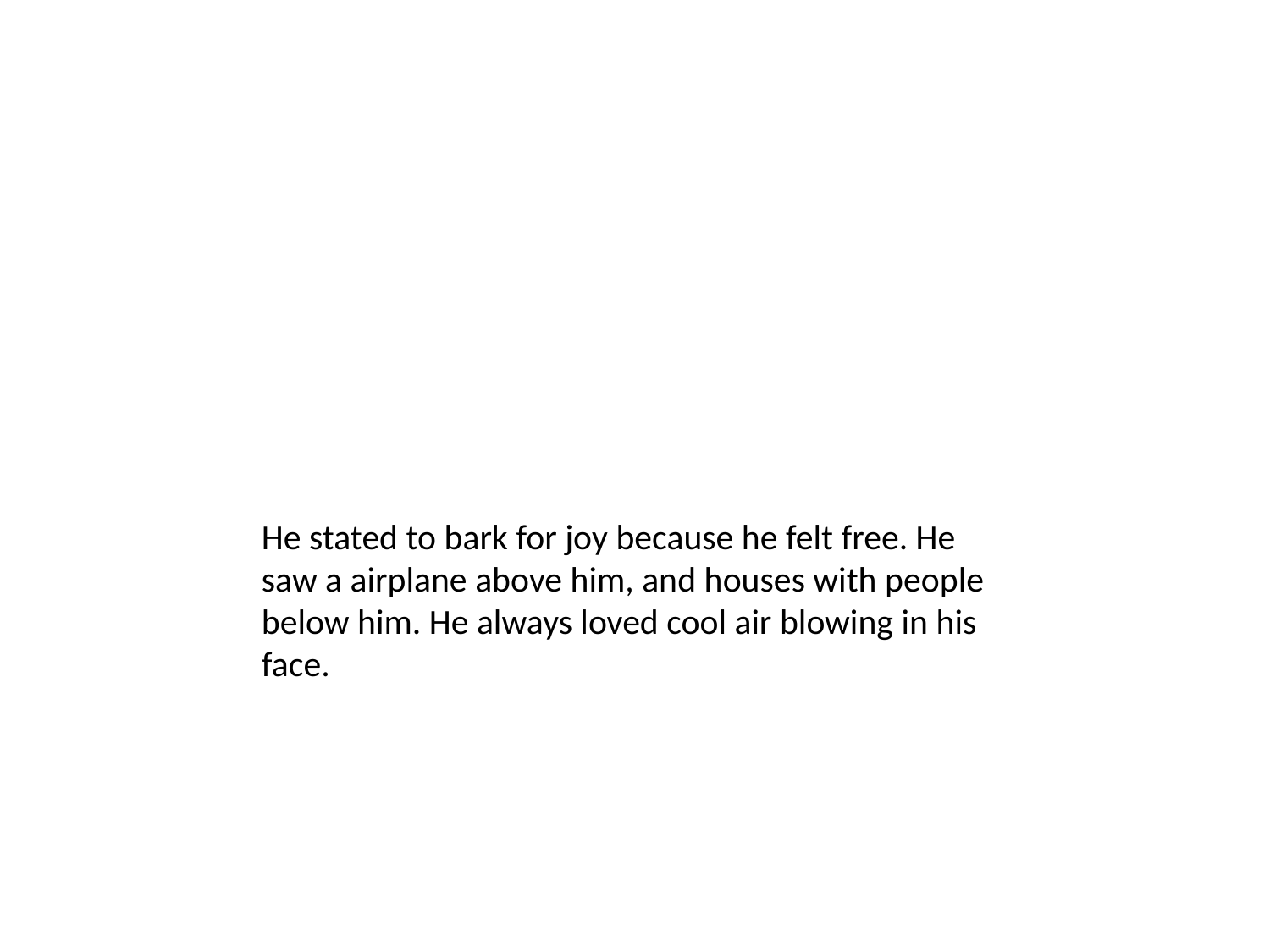

He stated to bark for joy because he felt free. He saw a airplane above him, and houses with people below him. He always loved cool air blowing in his face.